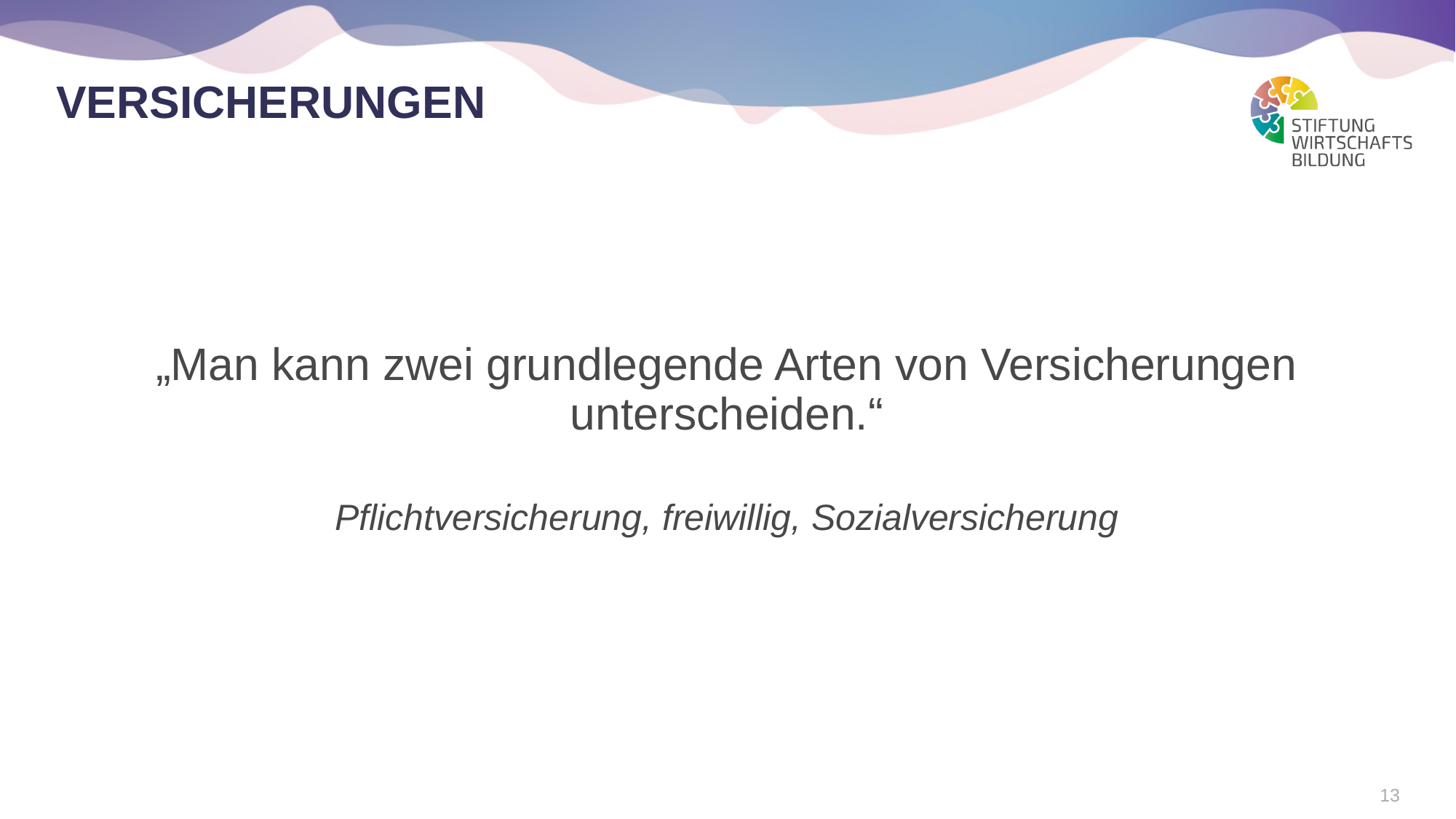

# Versicherungen

„Man kann zwei grundlegende Arten von Versicherungen unterscheiden.“

Pflichtversicherung, freiwillig, Sozialversicherung
13